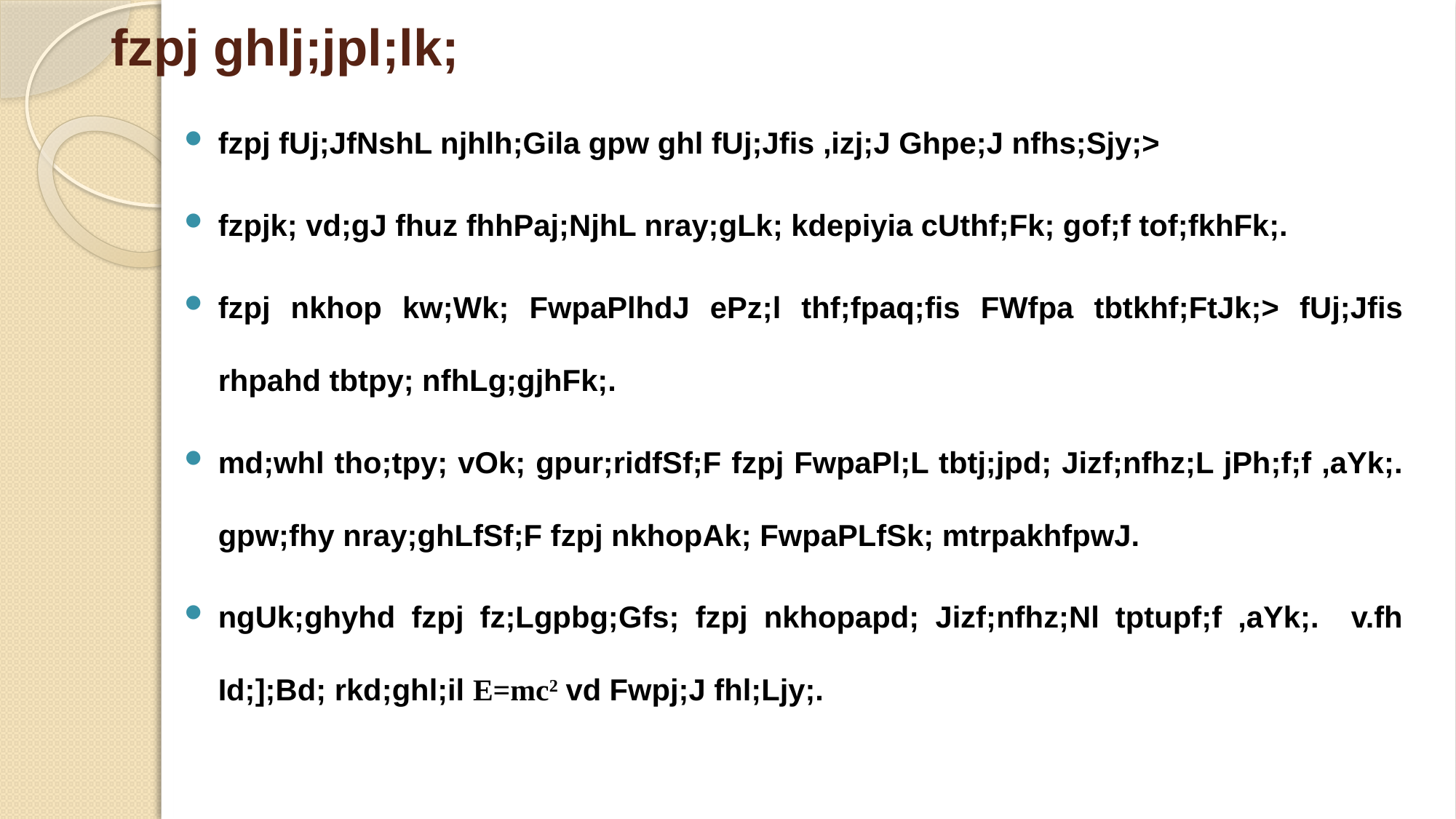

# fzpj ghlj;jpl;lk;
fzpj fUj;JfNshL njhlh;Gila gpw ghl fUj;Jfis ,izj;J Ghpe;J nfhs;Sjy;>
fzpjk; vd;gJ fhuz fhhPaj;NjhL nray;gLk; kdepiyia cUthf;Fk; gof;f tof;fkhFk;.
fzpj nkhop kw;Wk; FwpaPlhdJ ePz;l thf;fpaq;fis FWfpa tbtkhf;FtJk;> fUj;Jfis rhpahd tbtpy; nfhLg;gjhFk;.
md;whl tho;tpy; vOk; gpur;ridfSf;F fzpj FwpaPl;L tbtj;jpd; Jizf;nfhz;L jPh;f;f ,aYk;. gpw;fhy nray;ghLfSf;F fzpj nkhopAk; FwpaPLfSk; mtrpakhfpwJ.
ngUk;ghyhd fzpj fz;Lgpbg;Gfs; fzpj nkhopapd; Jizf;nfhz;Nl tptupf;f ,aYk;.  v.fh Id;];Bd; rkd;ghl;il E=mc2 vd Fwpj;J fhl;Ljy;.